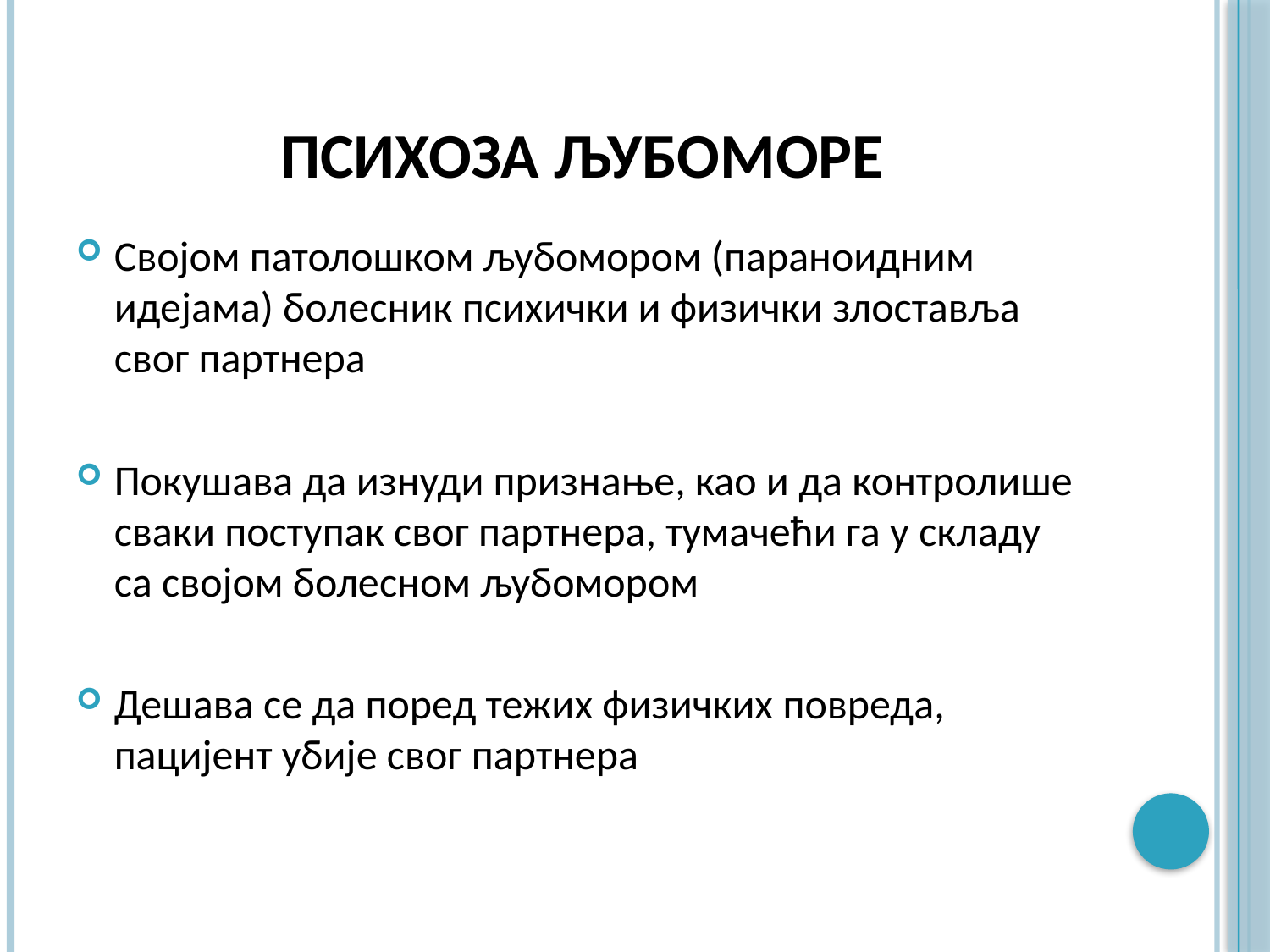

# Психоза љубоморе
Својом патолошком љубомором (параноидним идејама) болесник психички и физички злоставља свог партнера

Покушава да изнуди признање, као и да контролише сваки поступак свог партнера, тумачећи га у складу са својом болесном љубомором

Дешава се да поред тежих физичких повреда, пацијент убије свог партнера